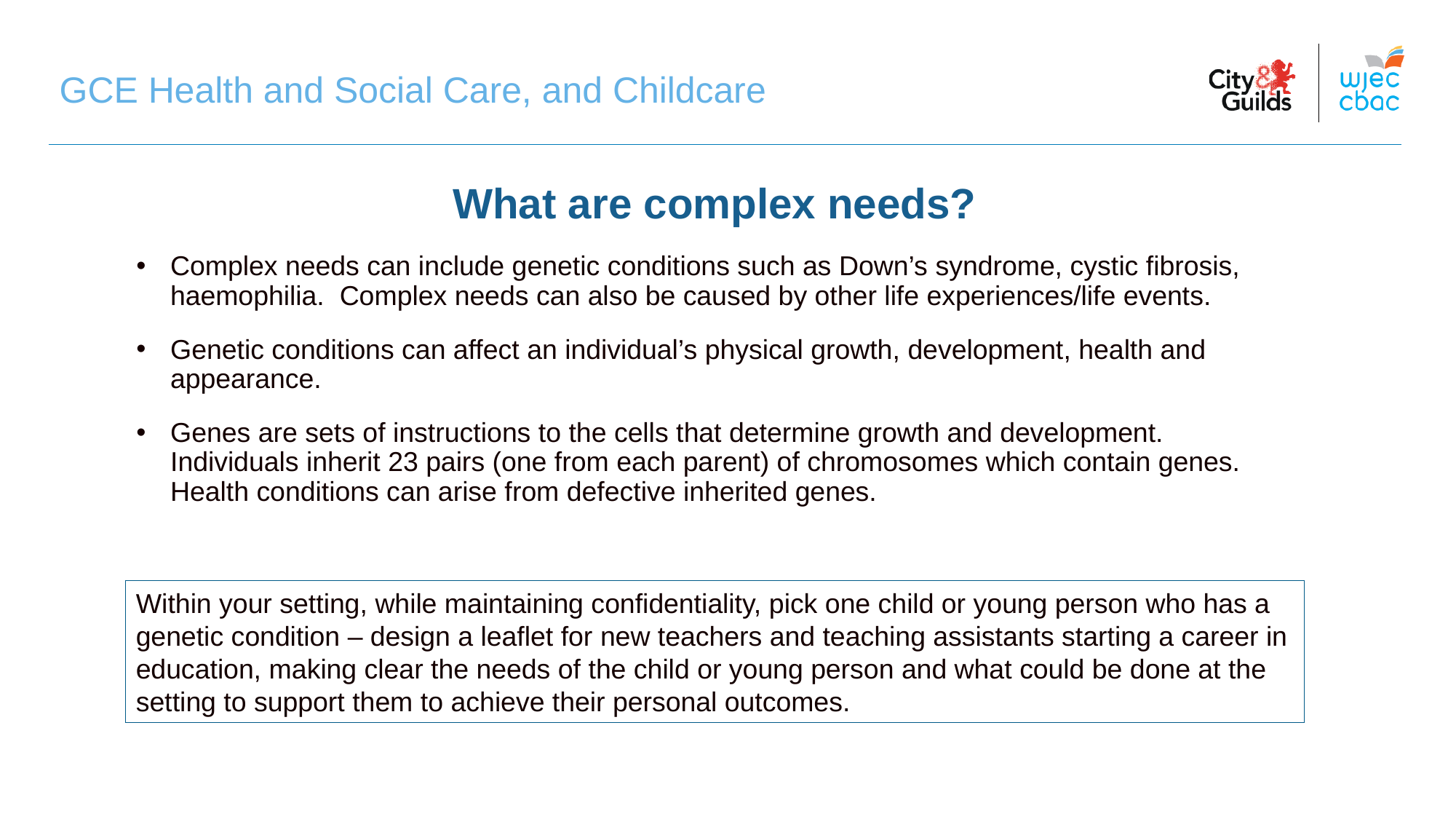

# GCE Health and Social Care, and Childcare
What are complex needs?
Complex needs can include genetic conditions such as Down’s syndrome, cystic fibrosis, haemophilia.  Complex needs can also be caused by other life experiences/life events.
Genetic conditions can affect an individual’s physical growth, development, health and appearance.
Genes are sets of instructions to the cells that determine growth and development.  Individuals inherit 23 pairs (one from each parent) of chromosomes which contain genes.   Health conditions can arise from defective inherited genes.
Within your setting, while maintaining confidentiality, pick one child or young person who has a genetic condition – design a leaflet for new teachers and teaching assistants starting a career in education, making clear the needs of the child or young person and what could be done at the setting to support them to achieve their personal outcomes.